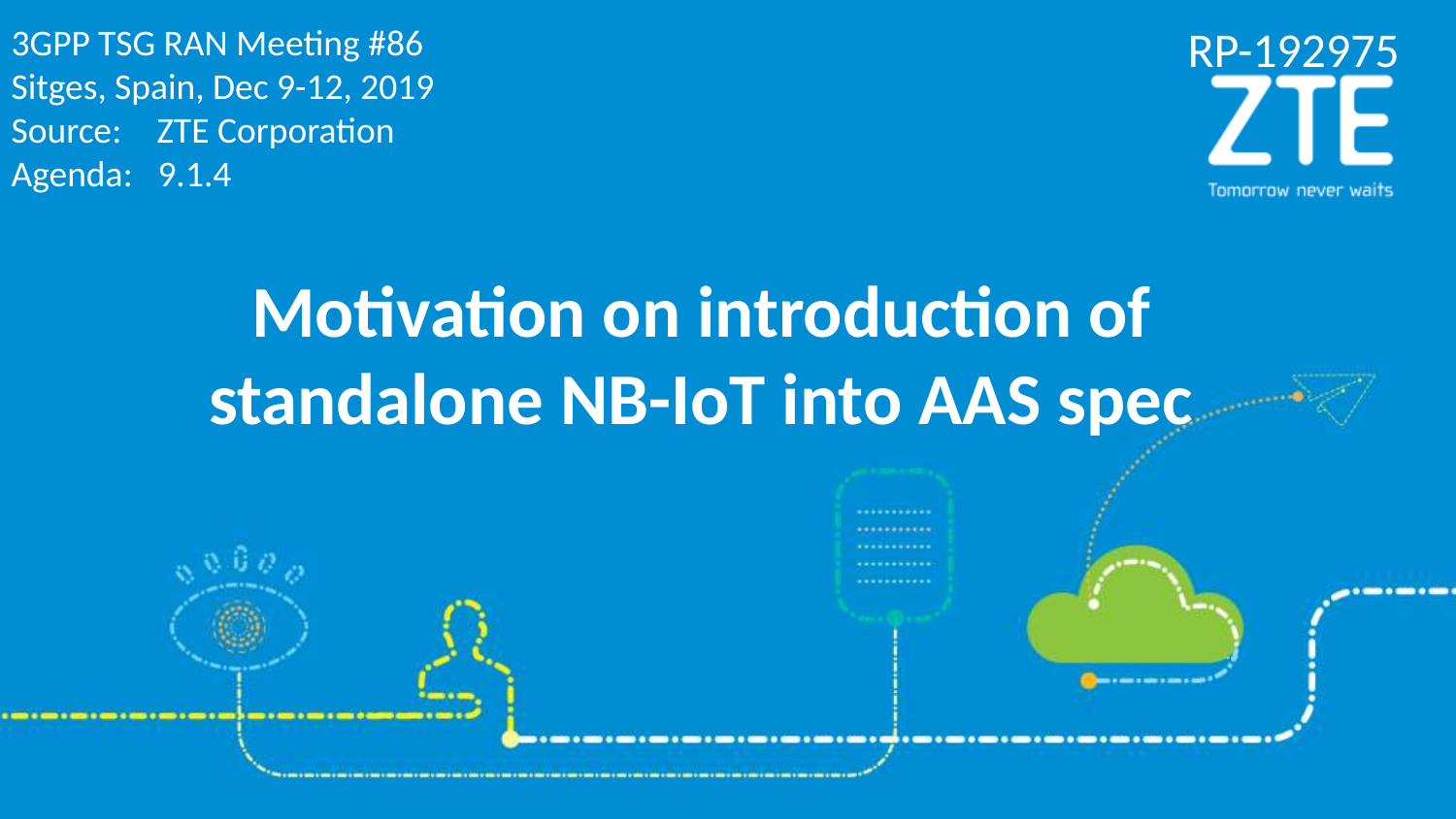

3GPP TSG RAN Meeting #86
Sitges, Spain, Dec 9-12, 2019
Source: 	ZTE Corporation
Agenda:   9.1.4

RP-192975
Motivation on introduction of standalone NB-IoT into AAS spec